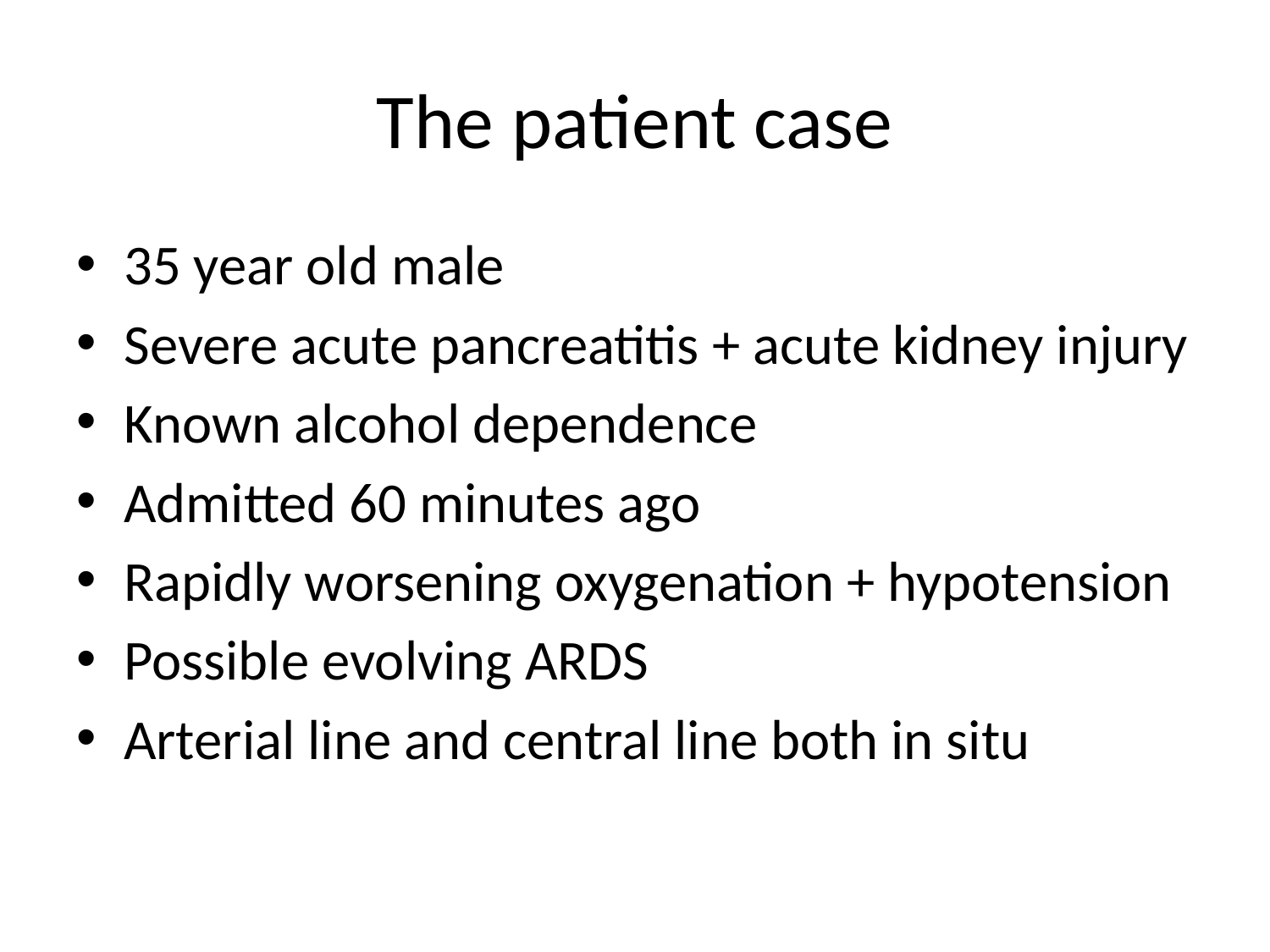

# The patient case
35 year old male
Severe acute pancreatitis + acute kidney injury
Known alcohol dependence
Admitted 60 minutes ago
Rapidly worsening oxygenation + hypotension
Possible evolving ARDS
Arterial line and central line both in situ